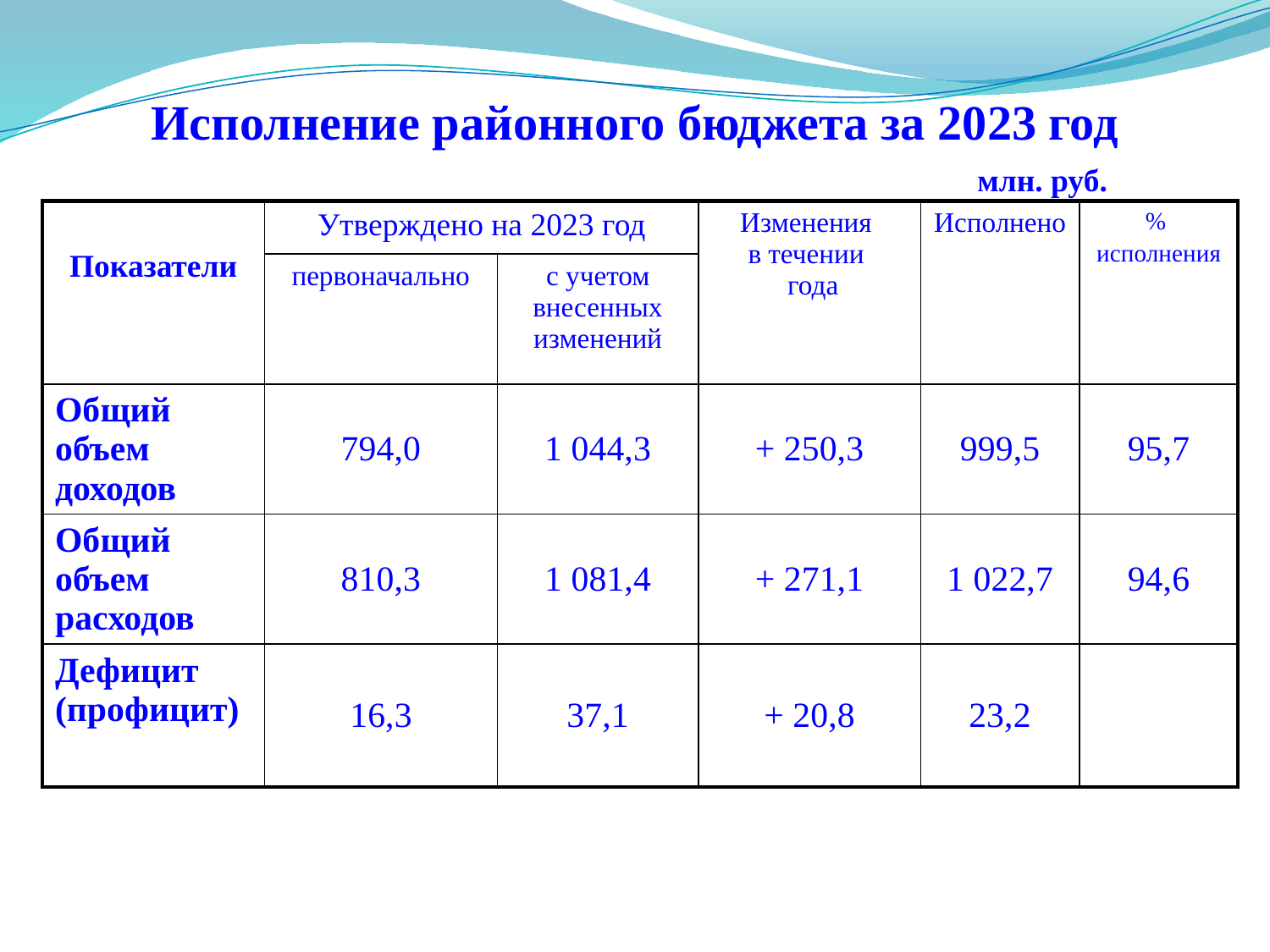

# Исполнение районного бюджета за 2023 год млн. руб.
| Показатели | Утверждено на 2023 год |  | Изменения в течении года | Исполнено | % исполнения |
| --- | --- | --- | --- | --- | --- |
|  | первоначально | с учетом внесенных изменений |  |  |  |
| Общий объем доходов | 794,0 | 1 044,3 | + 250,3 | 999,5 | 95,7 |
| Общий объем расходов | 810,3 | 1 081,4 | + 271,1 | 1 022,7 | 94,6 |
| Дефицит (профицит) | 16,3 | 37,1 | + 20,8 | 23,2 |  |